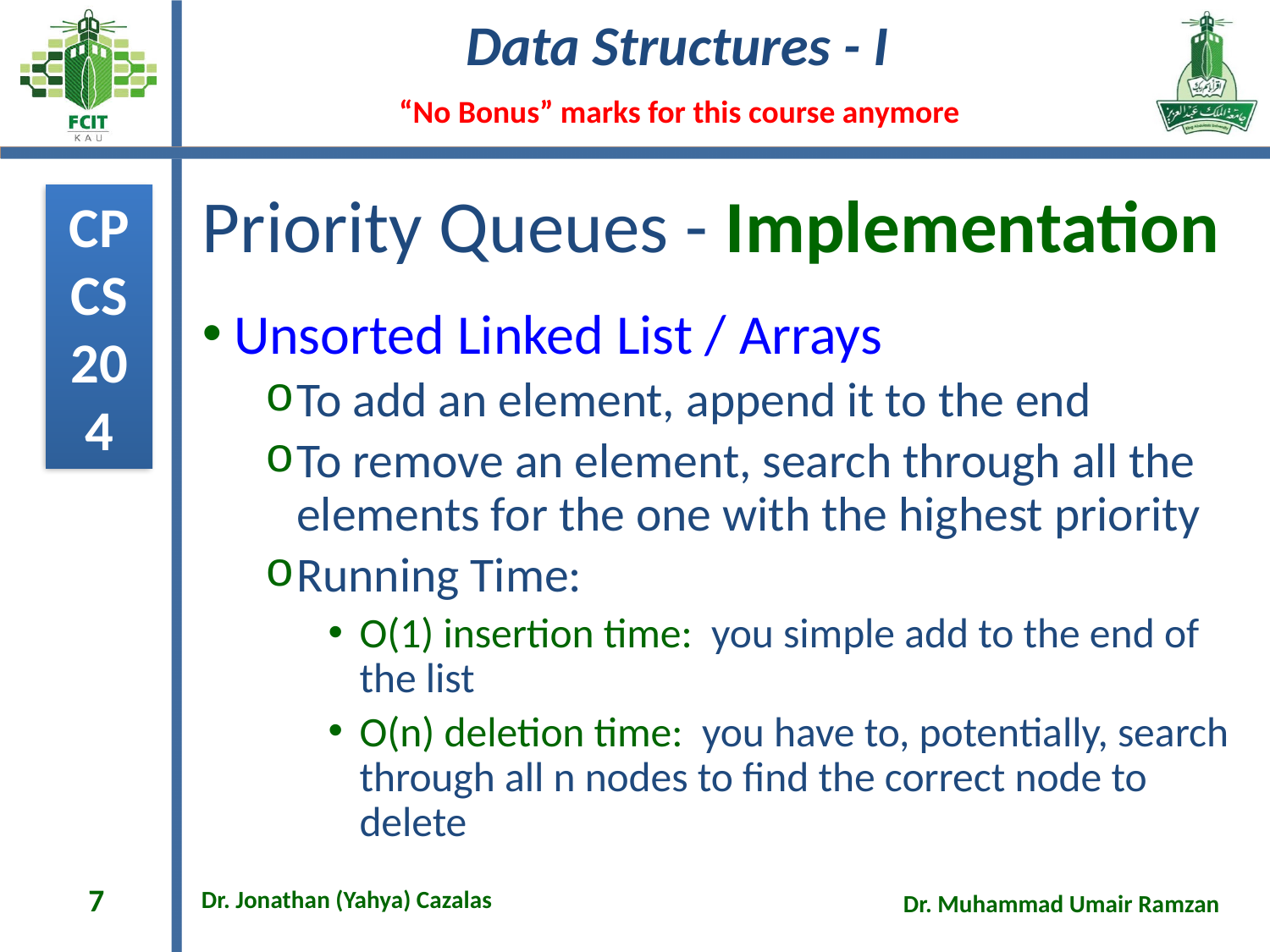

# Priority Queues - Implementation
Unsorted Linked List / Arrays
To add an element, append it to the end
To remove an element, search through all the elements for the one with the highest priority
Running Time:
O(1) insertion time:  you simple add to the end of the list
O(n) deletion time:  you have to, potentially, search through all n nodes to find the correct node to delete
7